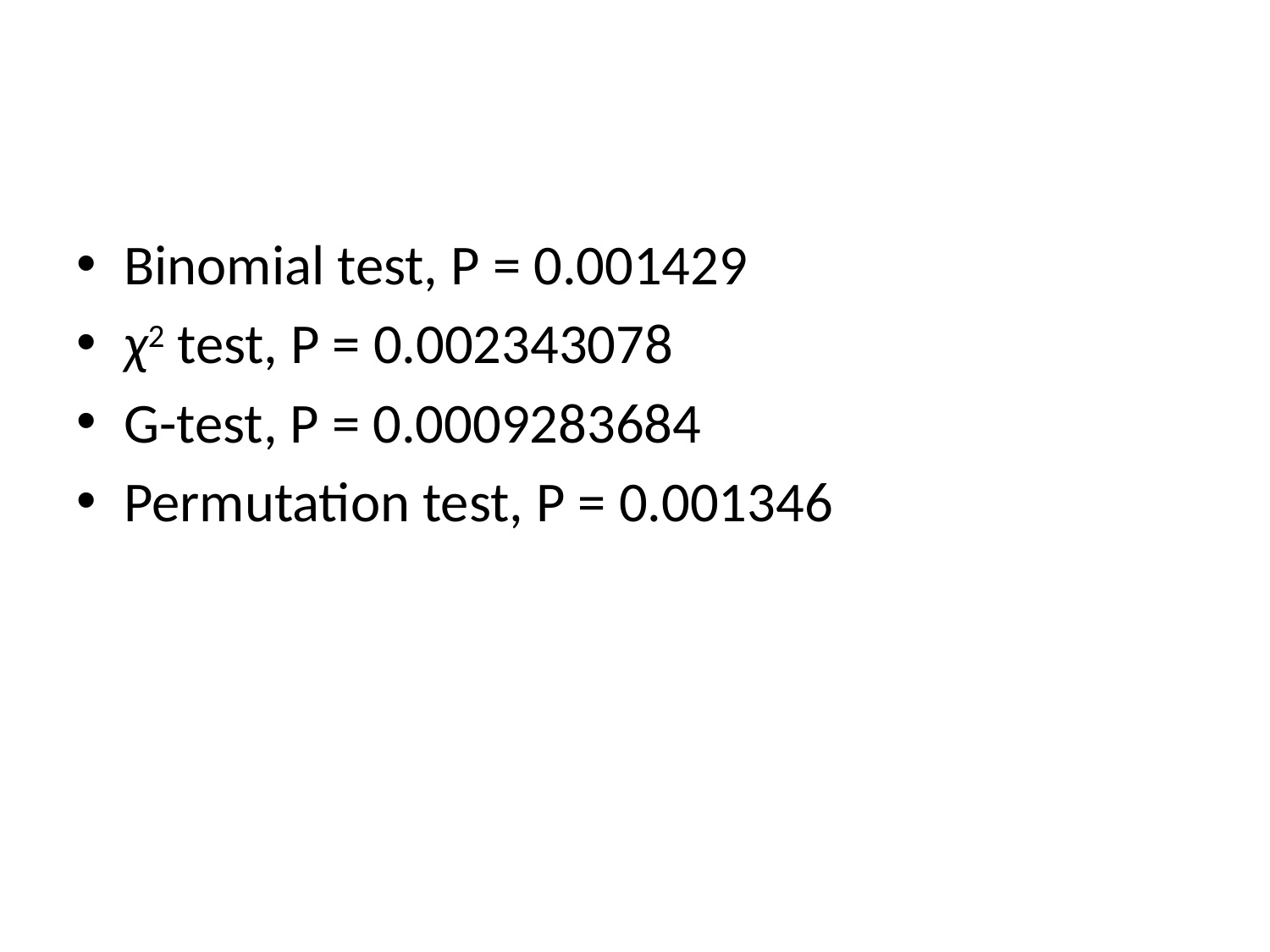

#
Binomial test, P = 0.001429
χ2 test, P = 0.002343078
G-test, P = 0.0009283684
Permutation test, P = 0.001346